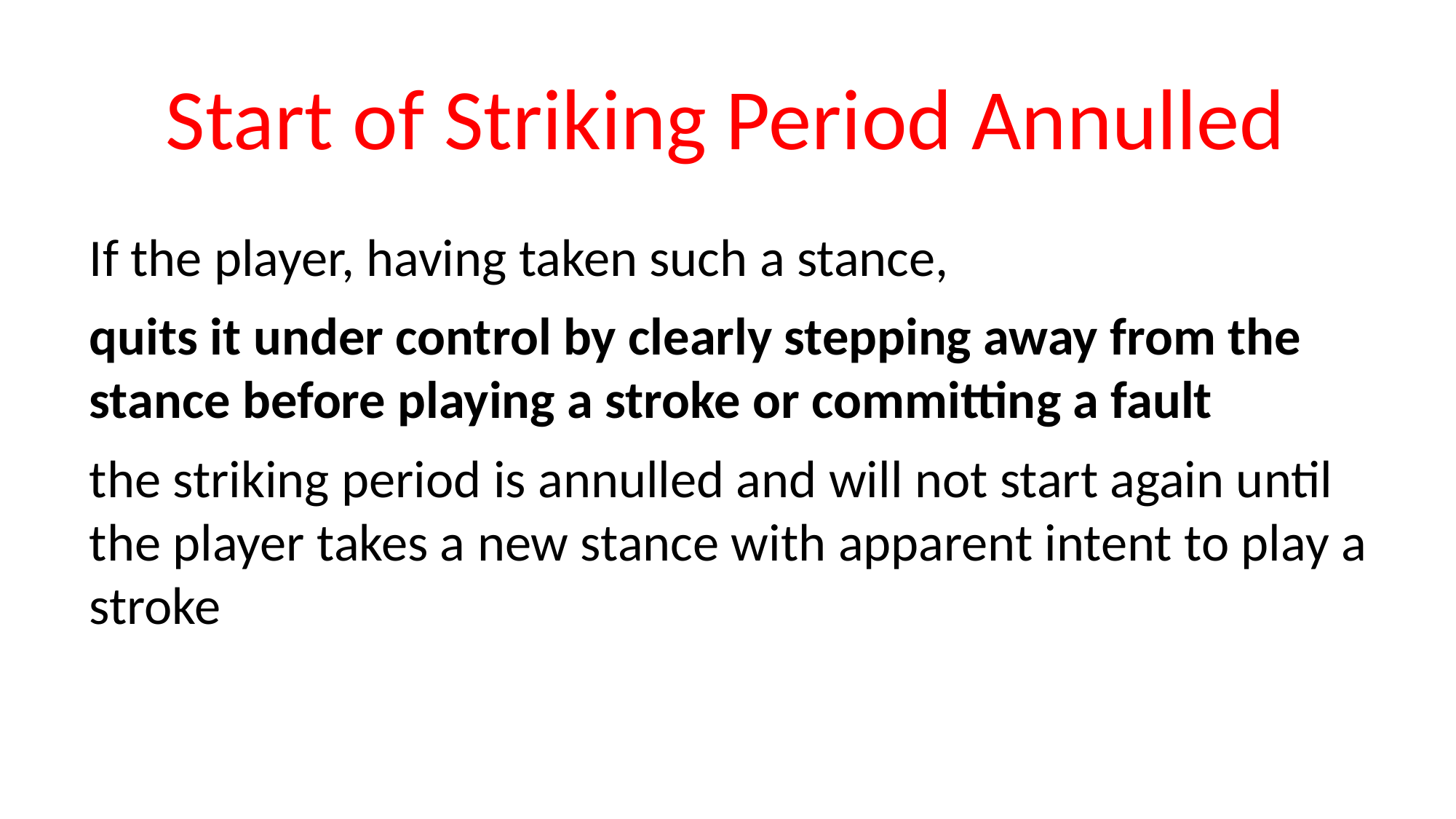

# Start of Striking Period Annulled
If the player, having taken such a stance,
quits it under control by clearly stepping away from the stance before playing a stroke or committing a fault
the striking period is annulled and will not start again until the player takes a new stance with apparent intent to play a stroke